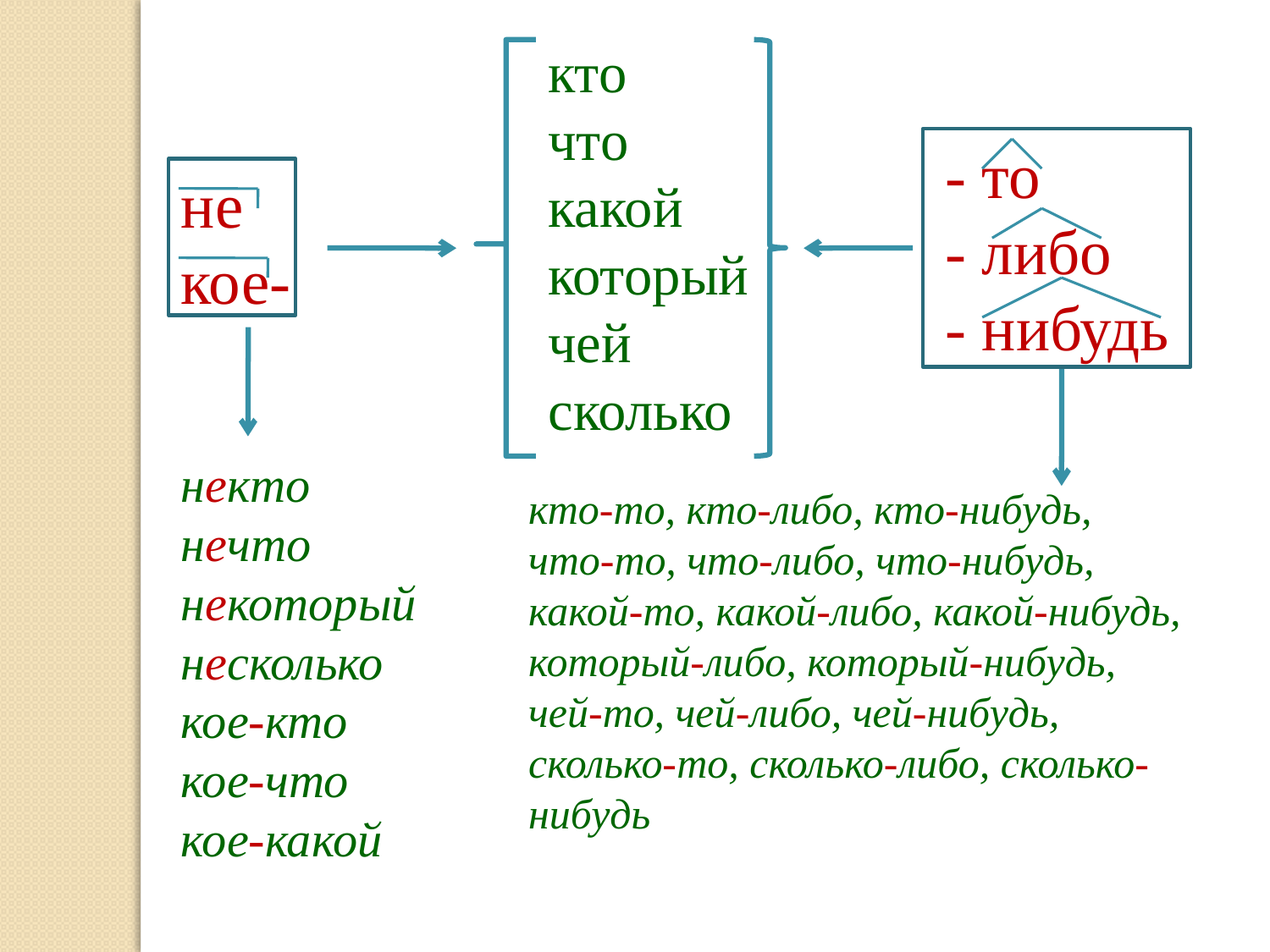

кто
что
какой
который
чей
сколько

- то
- либо
- нибудь
не
кое-

некто
нечто
некоторый
несколько
кое-кто
кое-что
кое-какой

кто-то, кто-либо, кто-нибудь,
что-то, что-либо, что-нибудь,
какой-то, какой-либо, какой-нибудь,
который-либо, который-нибудь,
чей-то, чей-либо, чей-нибудь,
сколько-то, сколько-либо, сколько-нибудь